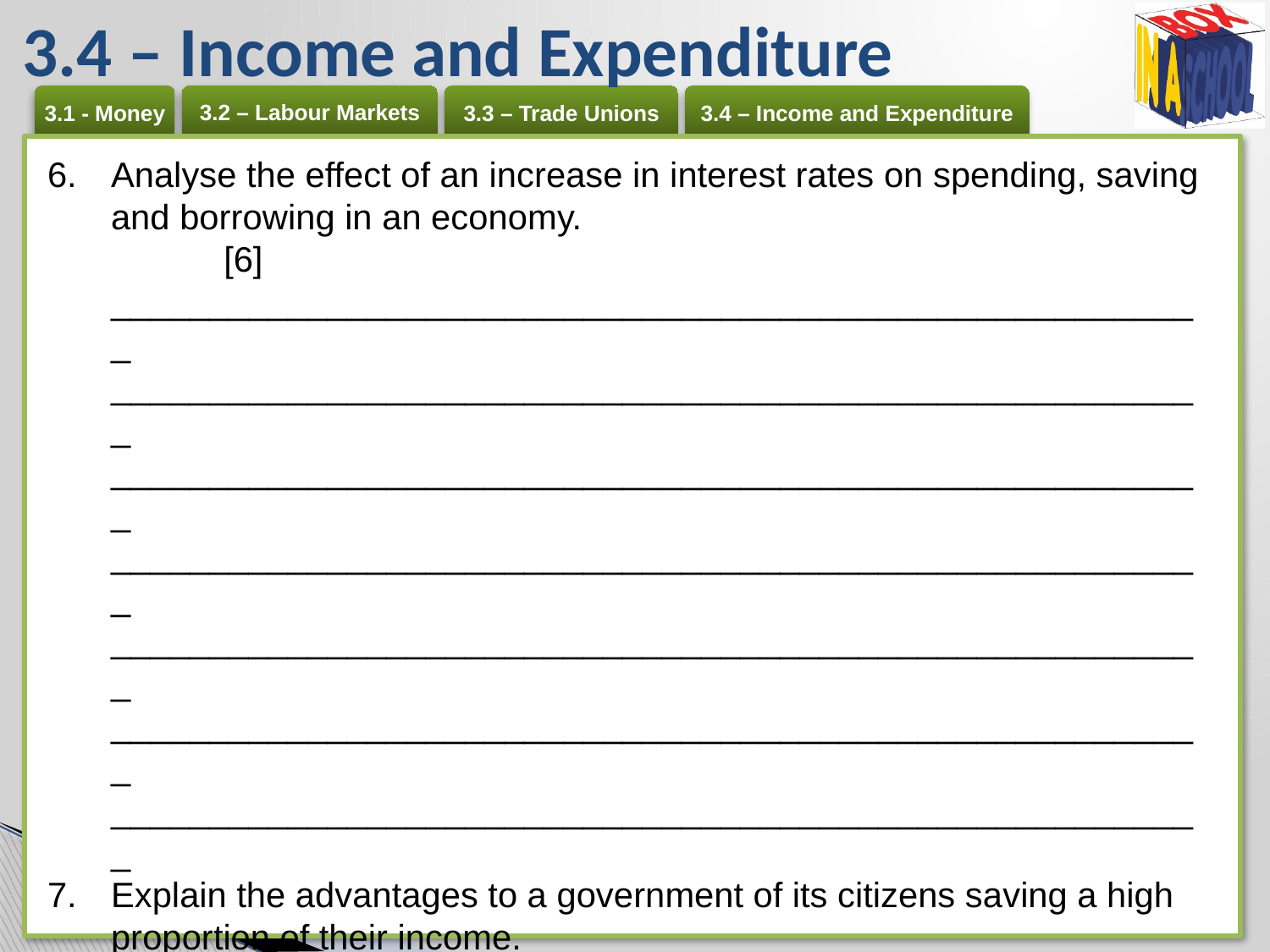

# 3.4 – Income and Expenditure
Analyse the effect of an increase in interest rates on spending, saving and borrowing in an economy.	[6]
________________________________________________________ ________________________________________________________ ________________________________________________________ ________________________________________________________ ________________________________________________________ ________________________________________________________ ________________________________________________________
Explain the advantages to a government of its citizens saving a high proportion of their income.	[6]
________________________________________________________ ________________________________________________________ ________________________________________________________ ________________________________________________________ ________________________________________________________ ________________________________________________________ ________________________________________________________